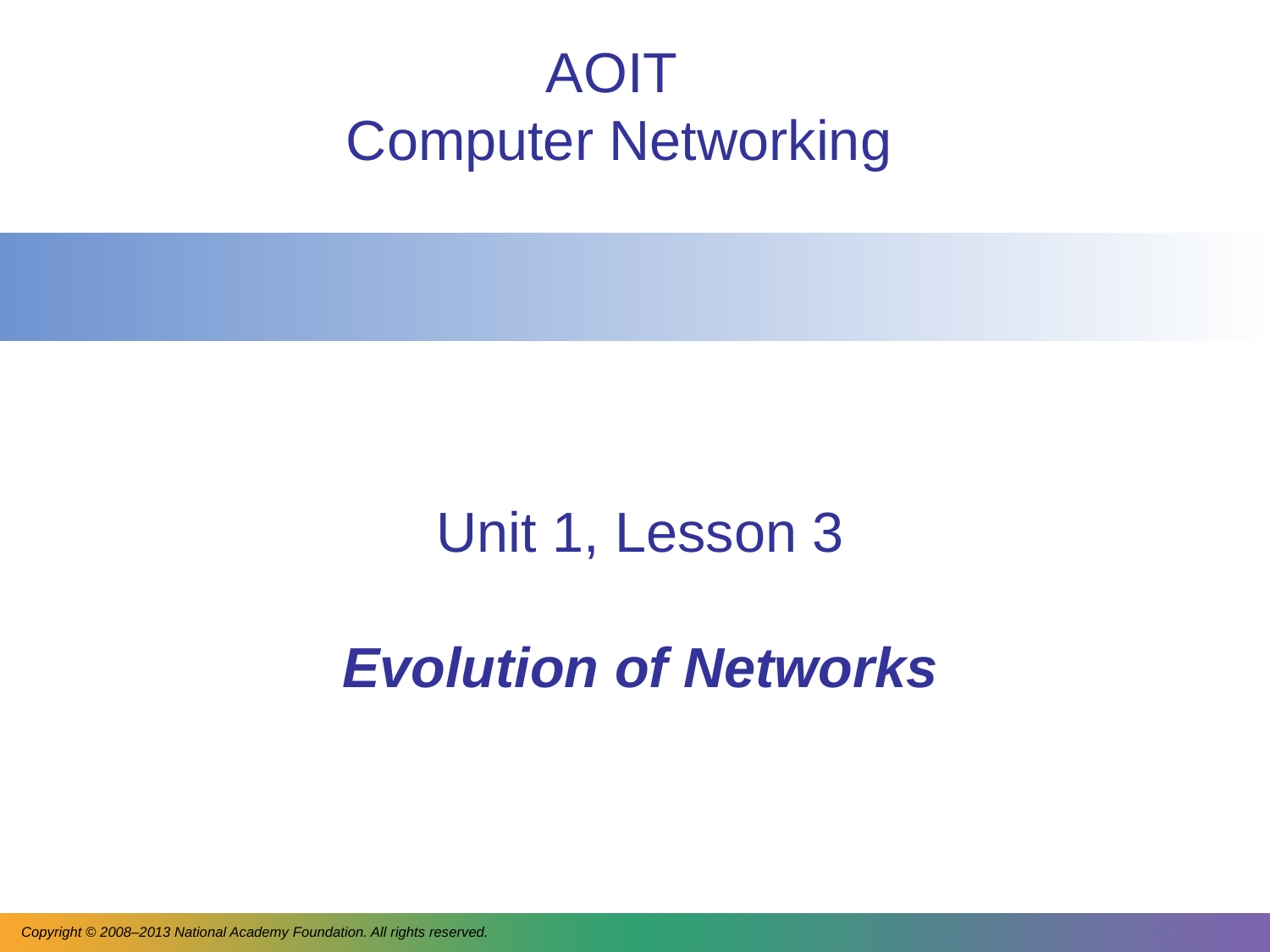

AOIT
Computer Networking
# Unit 1, Lesson 3 Evolution of Networks
Copyright © 2008–2013 National Academy Foundation. All rights reserved.